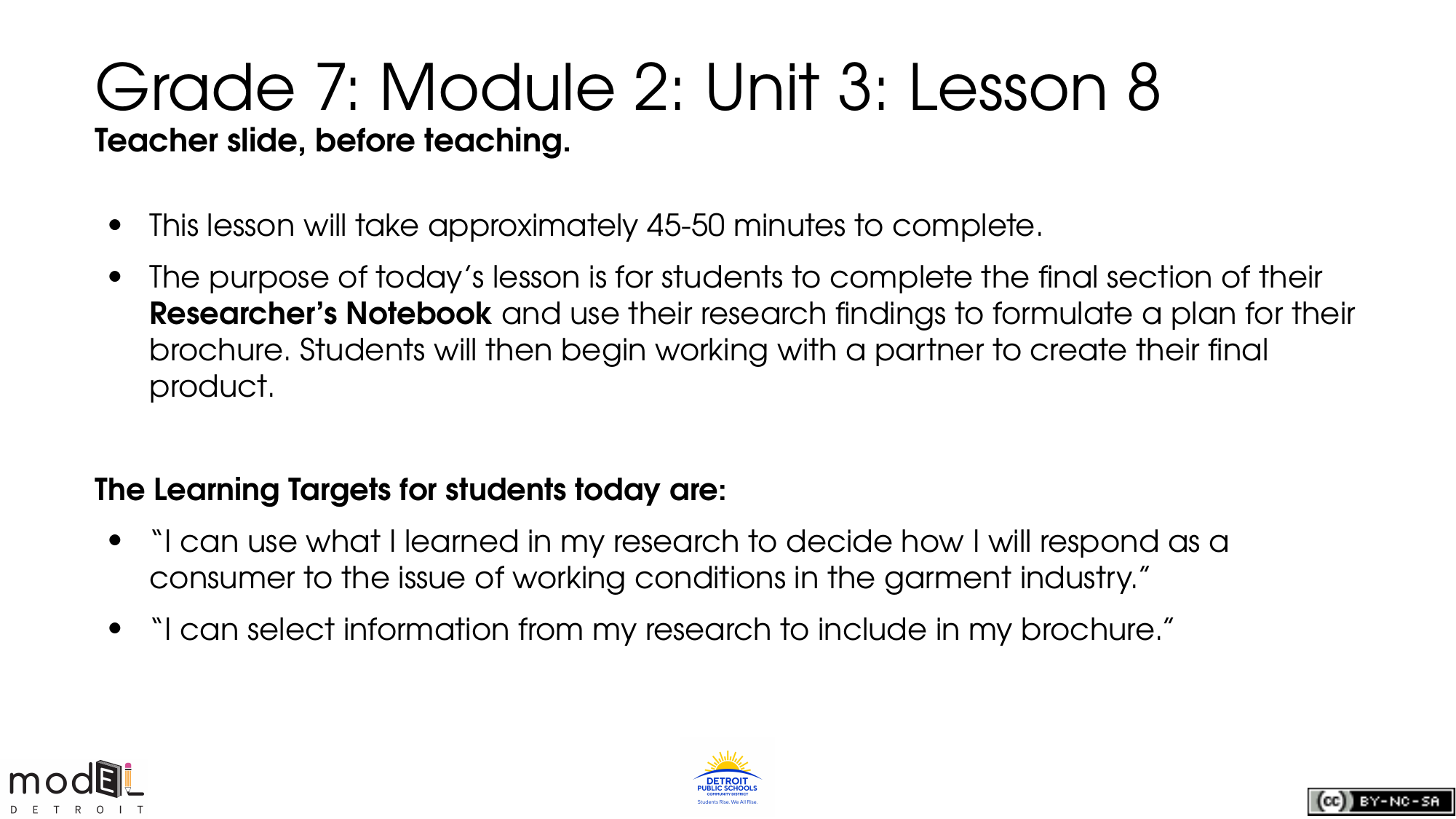

# Grade 7: Module 2: Unit 3: Lesson 8
Teacher slide, before teaching.
This lesson will take approximately 45-50 minutes to complete.
The purpose of today’s lesson is for students to complete the final section of their Researcher’s Notebook and use their research findings to formulate a plan for their brochure. Students will then begin working with a partner to create their final product.

The Learning Targets for students today are:
“I can use what I learned in my research to decide how I will respond as a consumer to the issue of working conditions in the garment industry.”
“I can select information from my research to include in my brochure.”